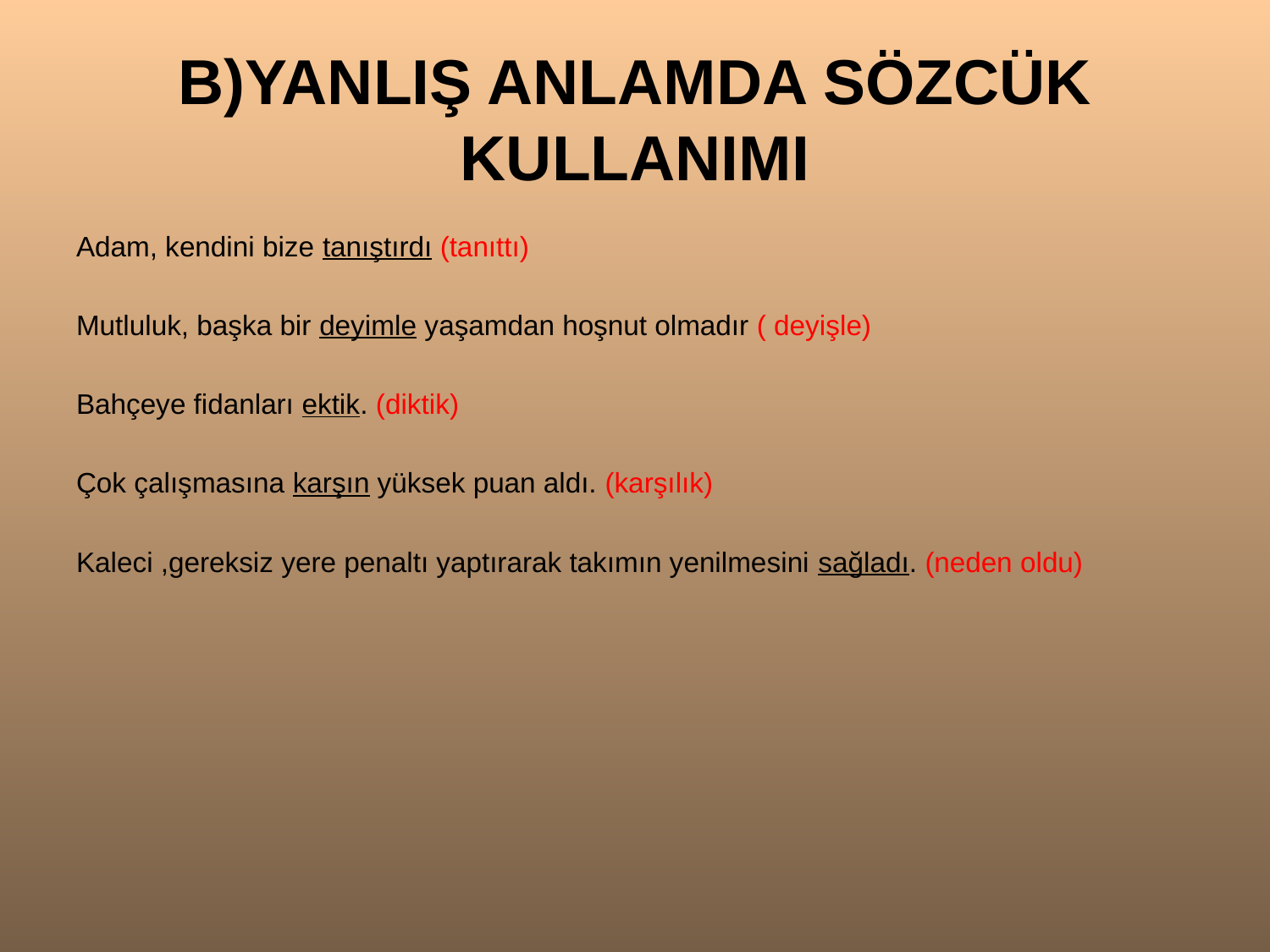

# B)YANLIŞ ANLAMDA SÖZCÜK KULLANIMI
Adam, kendini bize tanıştırdı (tanıttı)

Mutluluk, başka bir deyimle yaşamdan hoşnut olmadır ( deyişle)

Bahçeye fidanları ektik. (diktik)

Çok çalışmasına karşın yüksek puan aldı. (karşılık)

Kaleci ,gereksiz yere penaltı yaptırarak takımın yenilmesini sağladı. (neden oldu)